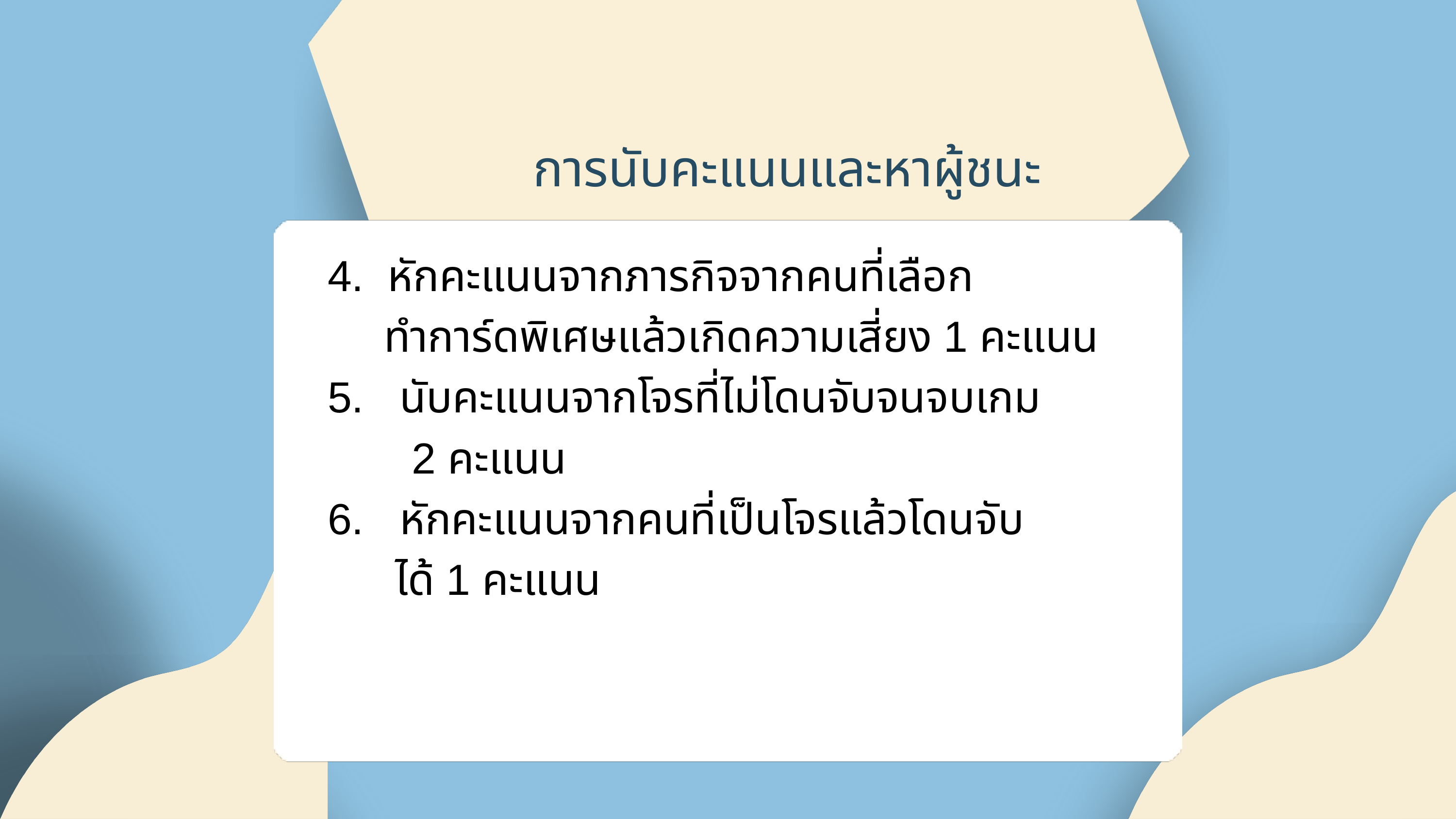

การนับคะแนนและหาผู้ชนะ

4.  หักคะแนนจากภารกิจจากคนที่เลือก
     ทำการ์ดพิเศษแล้วเกิดความเสี่ยง 1 คะแนน
5.   นับคะแนนจากโจรที่ไม่โดนจับจนจบเกม
       2 คะแนน
6.   หักคะแนนจากคนที่เป็นโจรแล้วโดนจับ
      ได้ 1 คะแนน